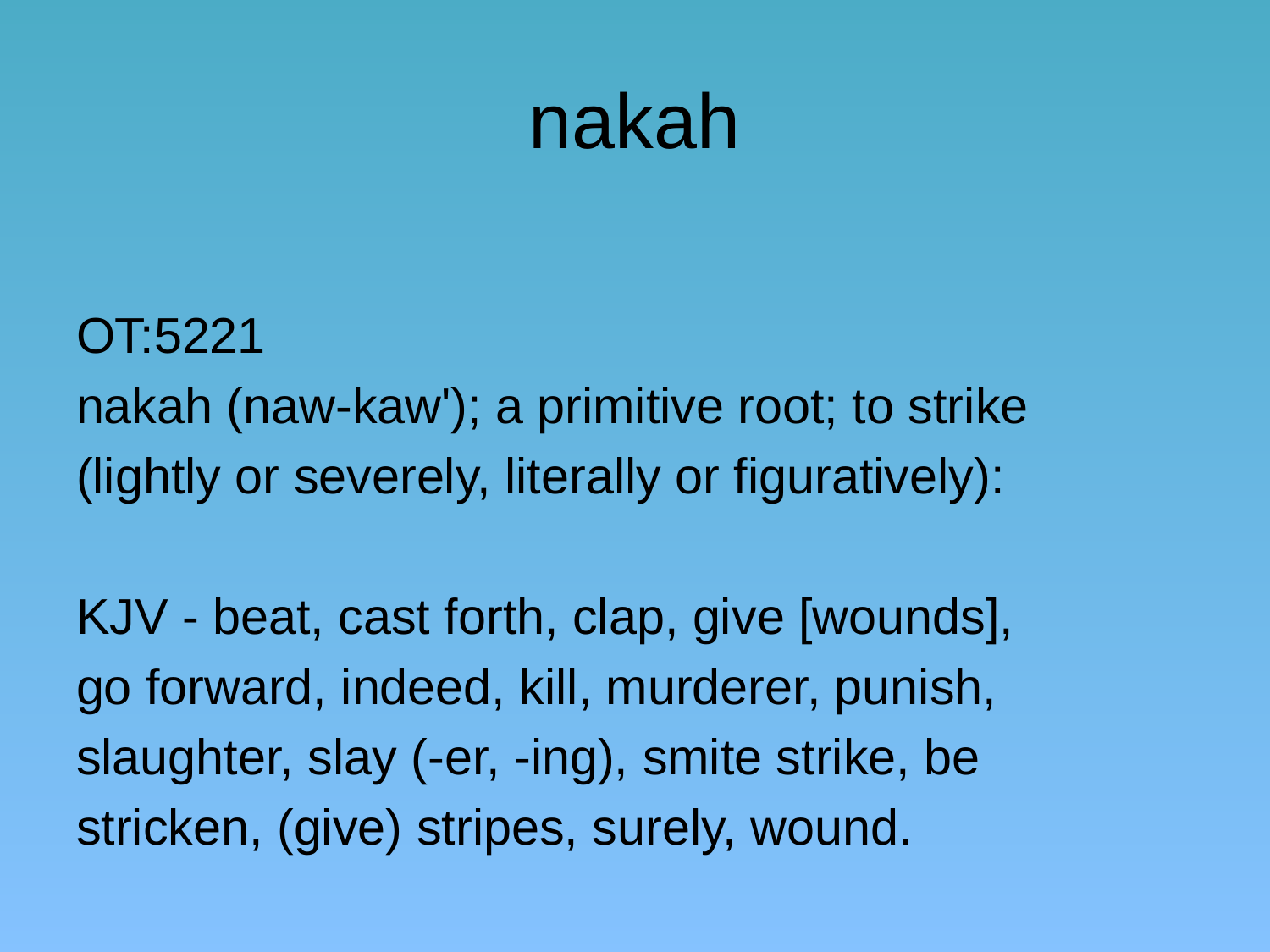

# nakah

OT:5221
nakah (naw-kaw'); a primitive root; to strike
(lightly or severely, literally or figuratively):

KJV - beat, cast forth, clap, give [wounds],
go forward, indeed, kill, murderer, punish,
slaughter, slay (-er, -ing), smite strike, be
stricken, (give) stripes, surely, wound.